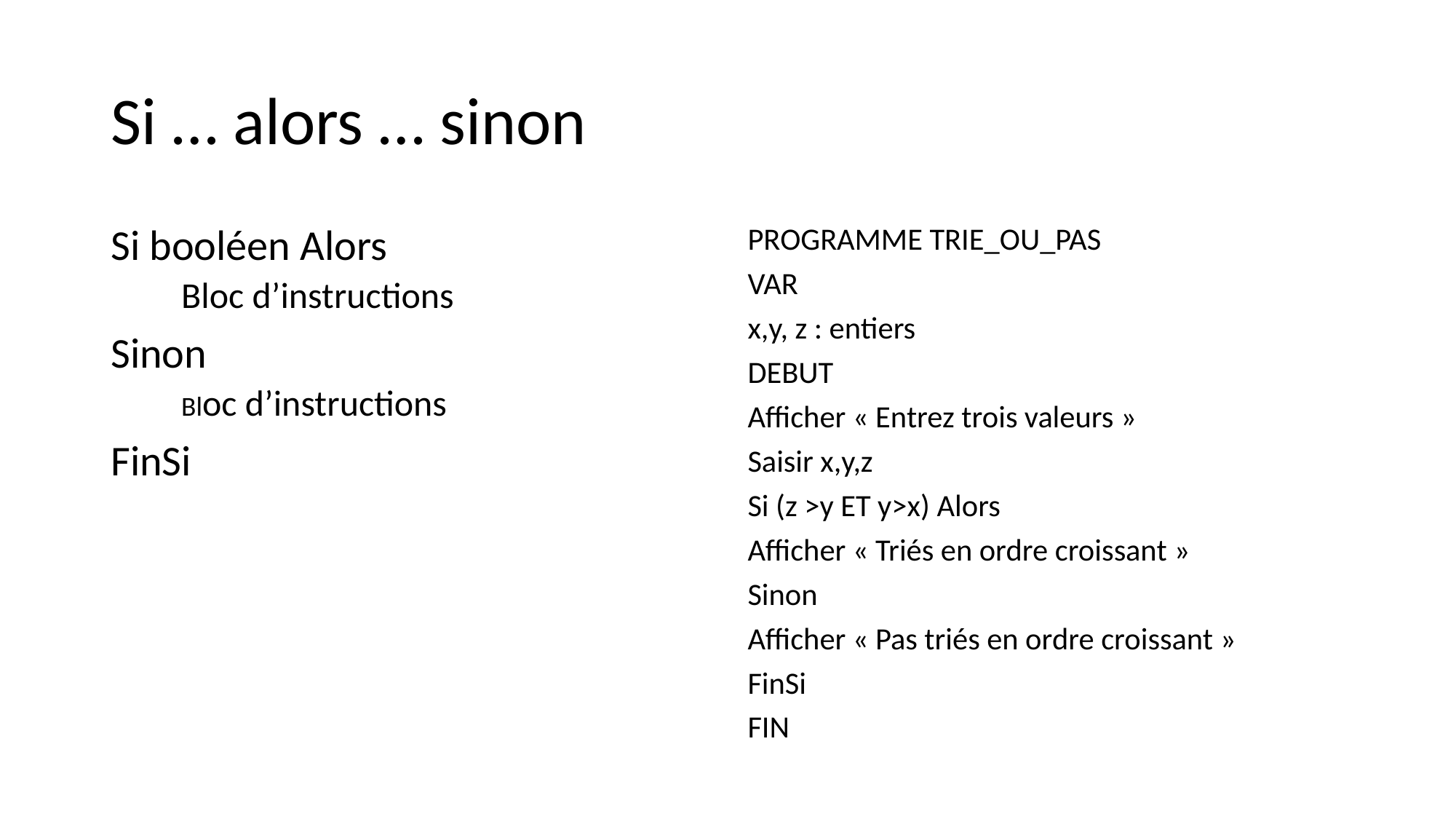

# Si … alors … sinon
PROGRAMME TRIE_OU_PAS
VAR
x,y, z : entiers
DEBUT
Afficher « Entrez trois valeurs »
Saisir x,y,z
Si (z >y ET y>x) Alors
Afficher « Triés en ordre croissant »
Sinon
Afficher « Pas triés en ordre croissant »
FinSi
FIN
Si booléen Alors
Bloc d’instructions
Sinon
Bloc d’instructions
FinSi